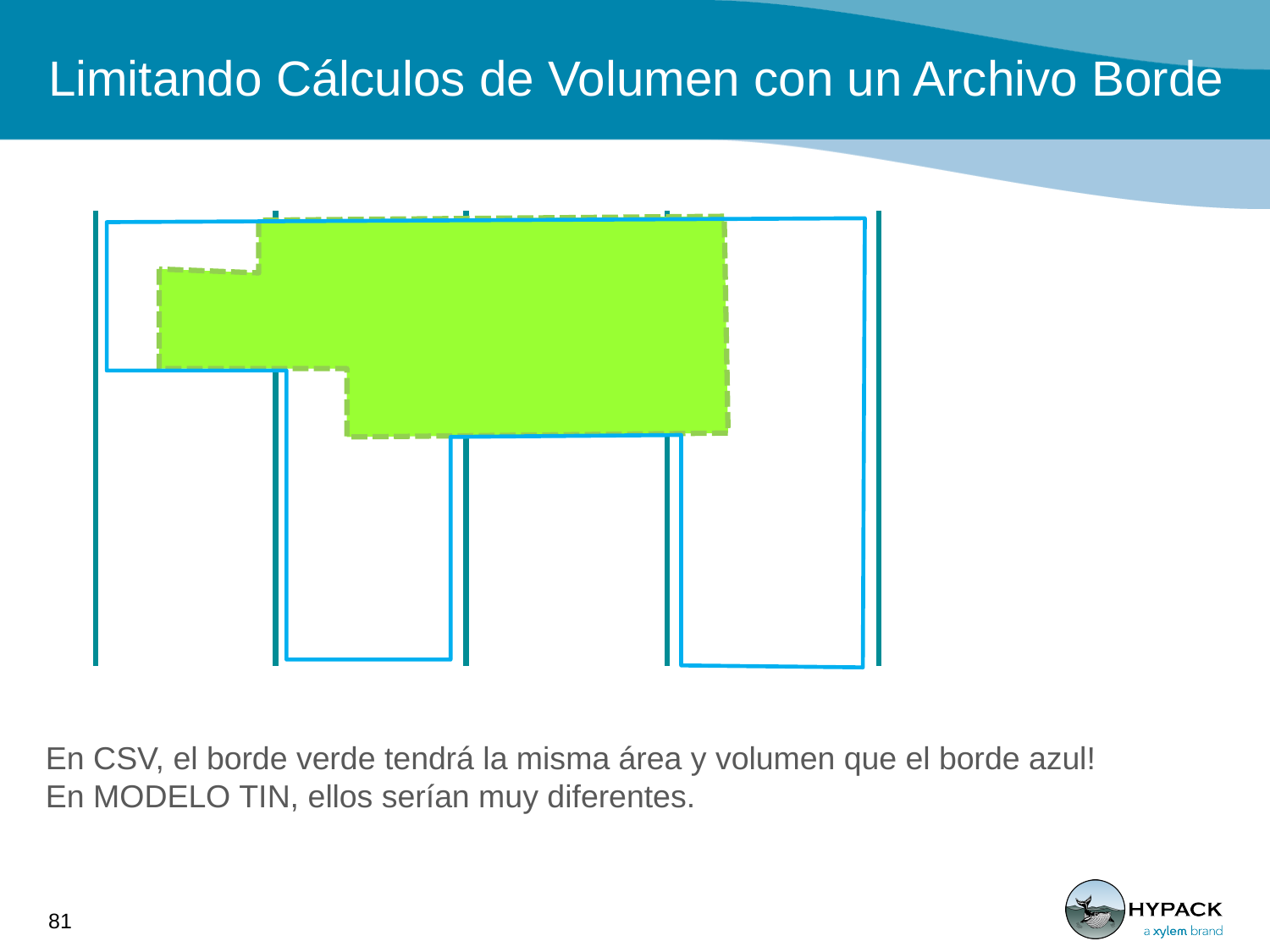

# Limitando Cálculos de Volumen con un Archivo Borde

En CSV, el borde verde tendrá la misma área y volumen que el borde azul!
En MODELO TIN, ellos serían muy diferentes.
81